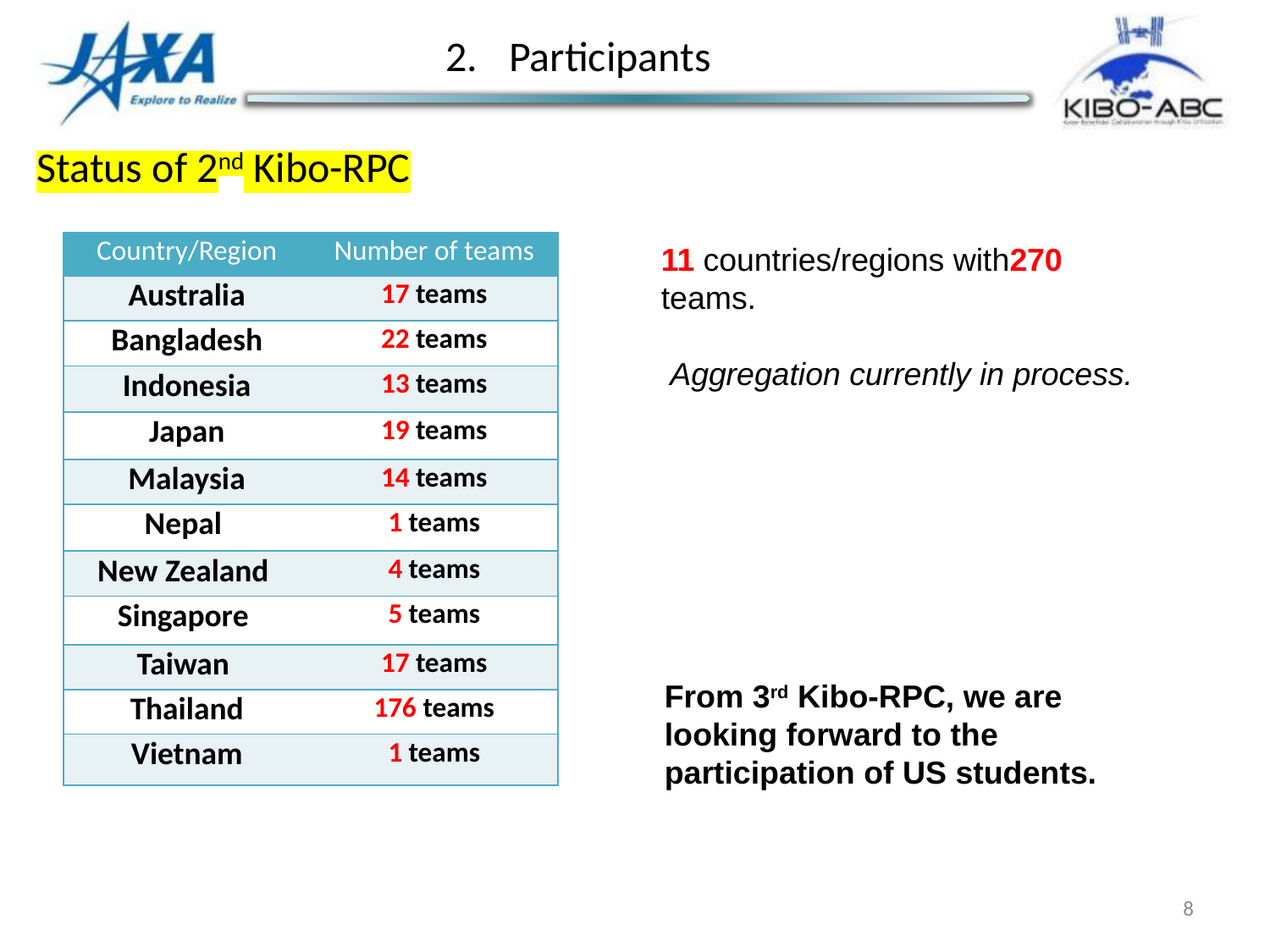

Participants
Status of 2nd Kibo-RPC
| Country/Region | Number of teams |
| --- | --- |
| Australia | 17 teams |
| Bangladesh | 22 teams |
| Indonesia | 13 teams |
| Japan | 19 teams |
| Malaysia | 14 teams |
| Nepal | 1 teams |
| New Zealand | 4 teams |
| Singapore | 5 teams |
| Taiwan | 17 teams |
| Thailand | 176 teams |
| Vietnam | 1 teams |
11 countries/regions with270 teams.

 Aggregation currently in process.

From 3rd Kibo-RPC, we are looking forward to the participation of US students.

8